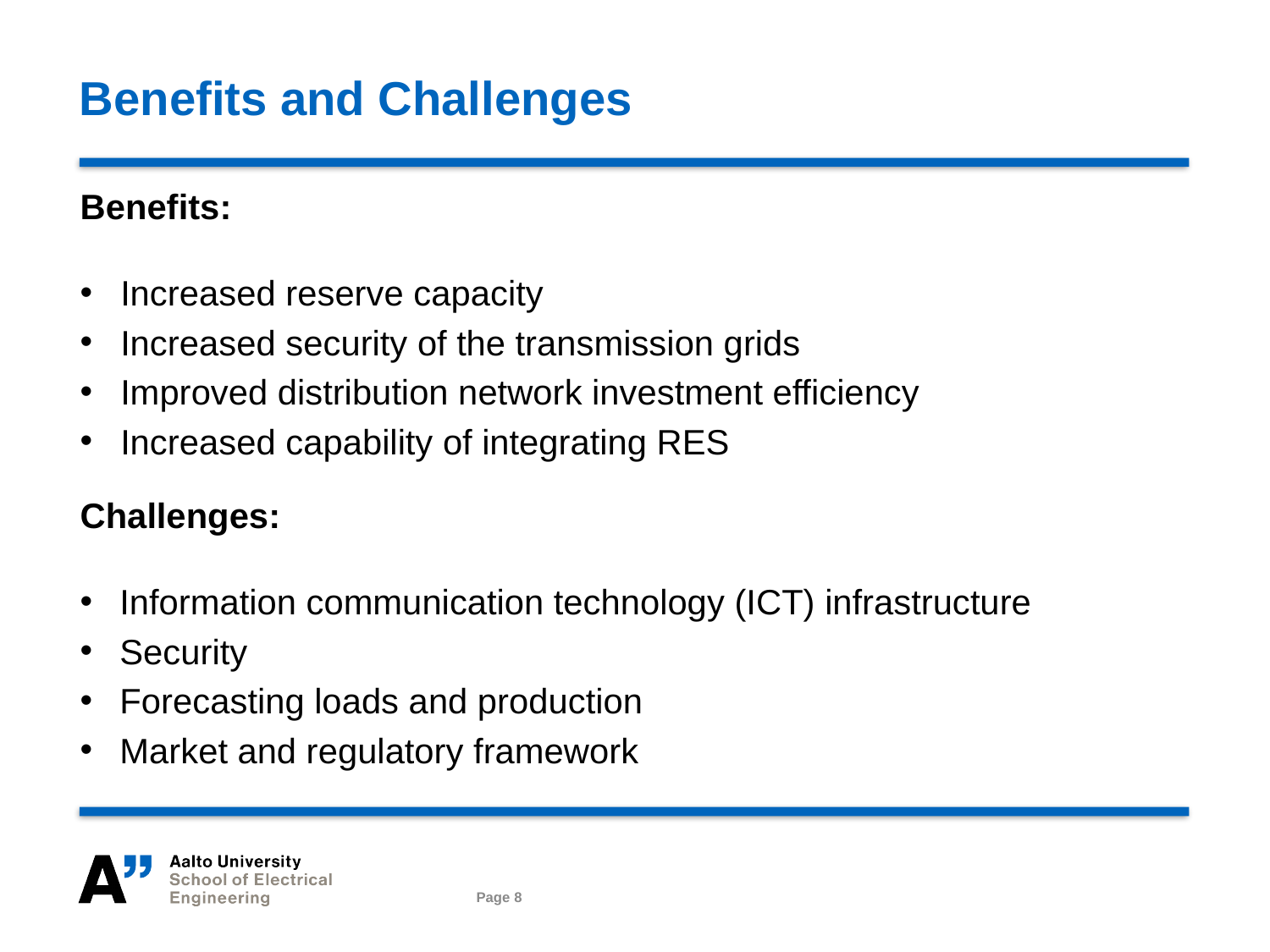

# Benefits and Challenges
Benefits:

Increased reserve capacity
Increased security of the transmission grids
Improved distribution network investment efficiency
Increased capability of integrating RES

Challenges:

Information communication technology (ICT) infrastructure
Security
Forecasting loads and production
Market and regulatory framework

Page 8